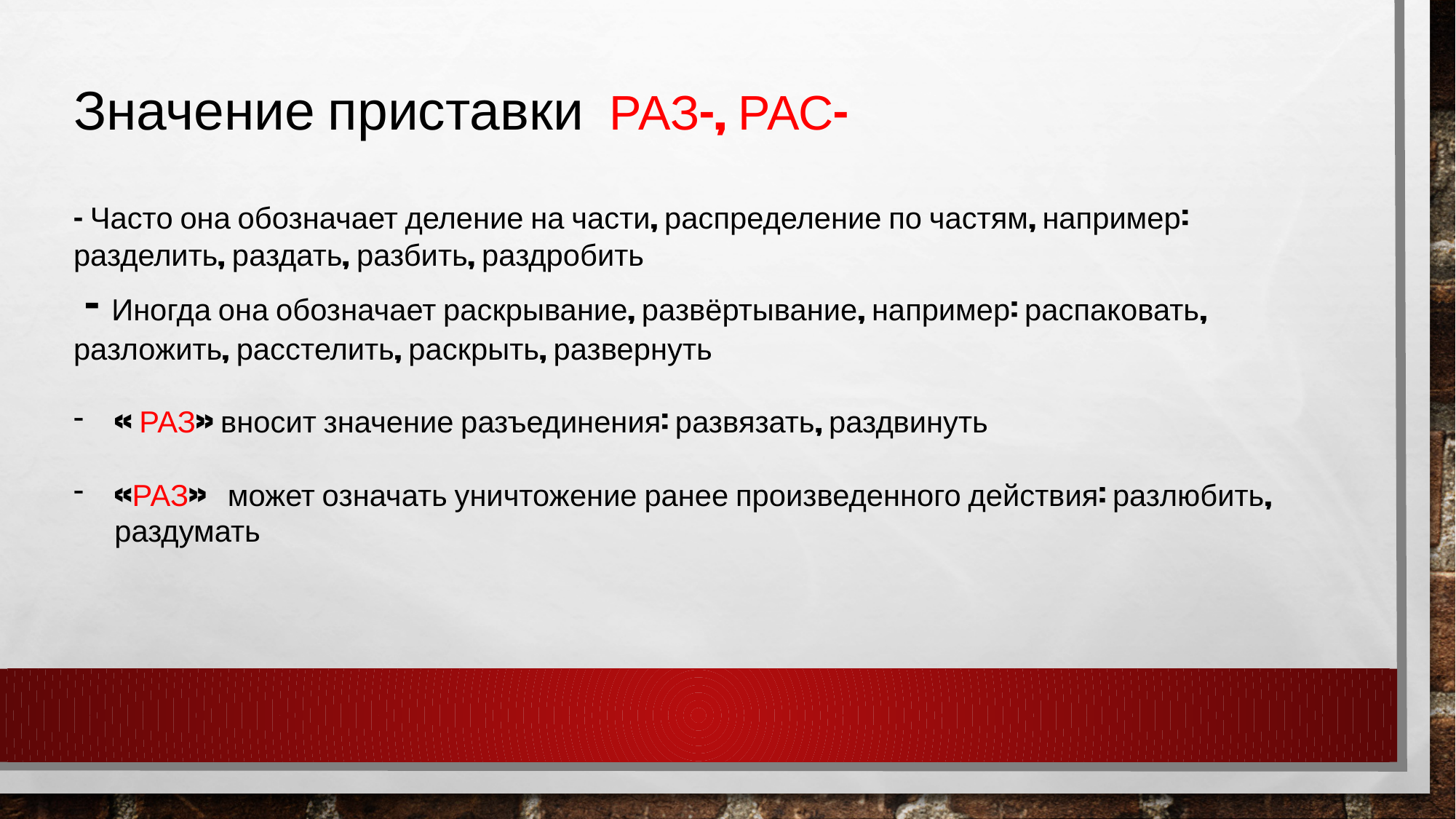

Значение приставки  РАЗ-, РАС-

- Часто она обозначает деление на части, распределение по частям, например: разделить, раздать, разбить, раздробить
 - Иногда она обозначает раскрывание, развёртывание, например: распаковать, разложить, расстелить, раскрыть, развернуть

« РАЗ» вносит значение разъединения: развязать, раздвинуть

«РАЗ»   может означать уничтожение ранее произведенного действия: разлюбить, раздумать